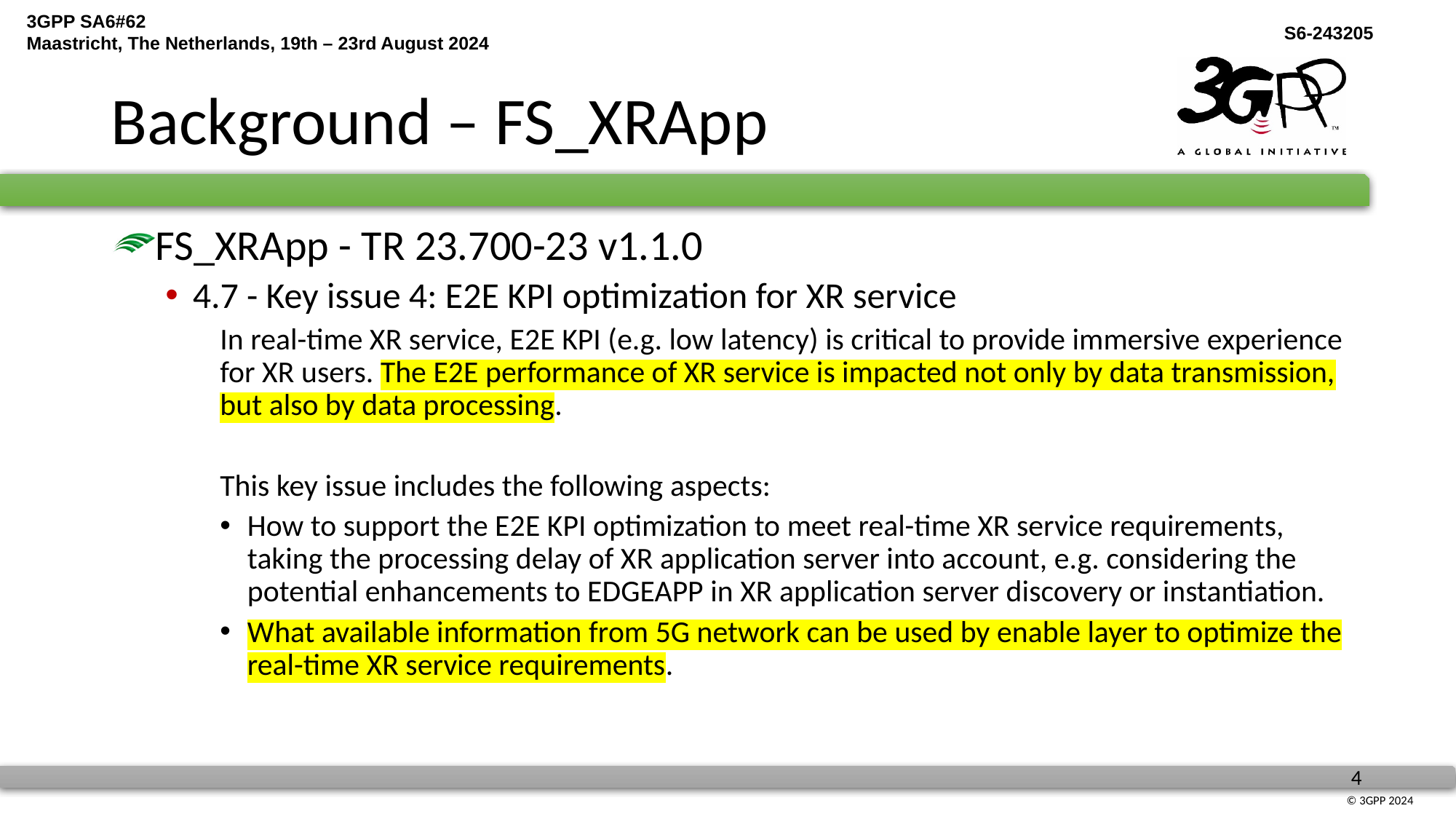

# Background – FS_XRApp
FS_XRApp - TR 23.700-23 v1.1.0
4.7 - Key issue 4: E2E KPI optimization for XR service
In real-time XR service, E2E KPI (e.g. low latency) is critical to provide immersive experience for XR users. The E2E performance of XR service is impacted not only by data transmission, but also by data processing.

This key issue includes the following aspects:
How to support the E2E KPI optimization to meet real-time XR service requirements, taking the processing delay of XR application server into account, e.g. considering the potential enhancements to EDGEAPP in XR application server discovery or instantiation.
What available information from 5G network can be used by enable layer to optimize the real-time XR service requirements.